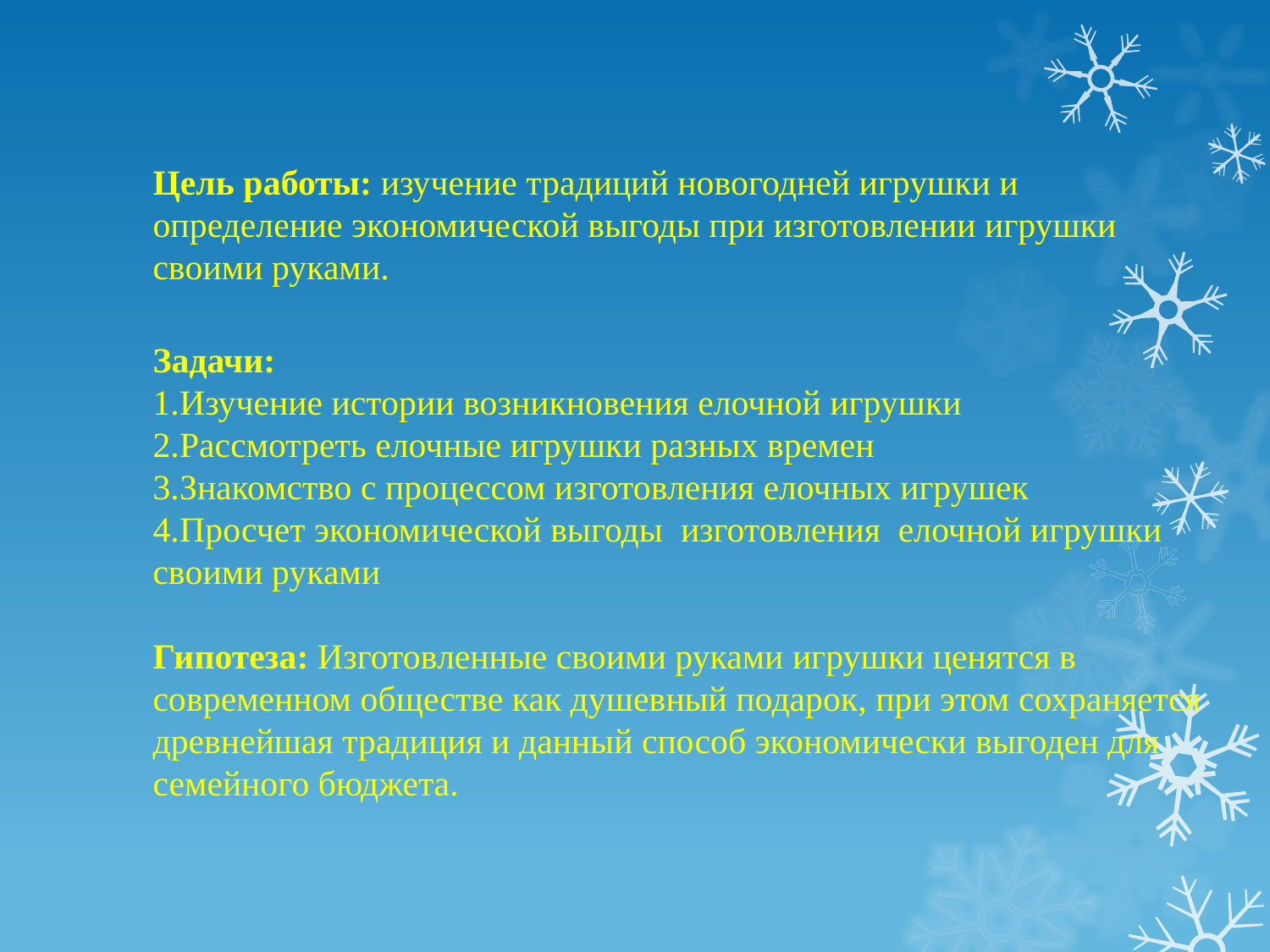

# Цель работы: изучение традиций новогодней игрушки и определение экономической выгоды при изготовлении игрушки своими руками. Задачи: 1.Изучение истории возникновения елочной игрушки 2.Рассмотреть елочные игрушки разных времен 3.Знакомство с процессом изготовления елочных игрушек 4.Просчет экономической выгоды  изготовления  елочной игрушки своими руками Гипотеза: Изготовленные своими руками игрушки ценятся в современном обществе как душевный подарок, при этом сохраняется древнейшая традиция и данный способ экономически выгоден для семейного бюджета.